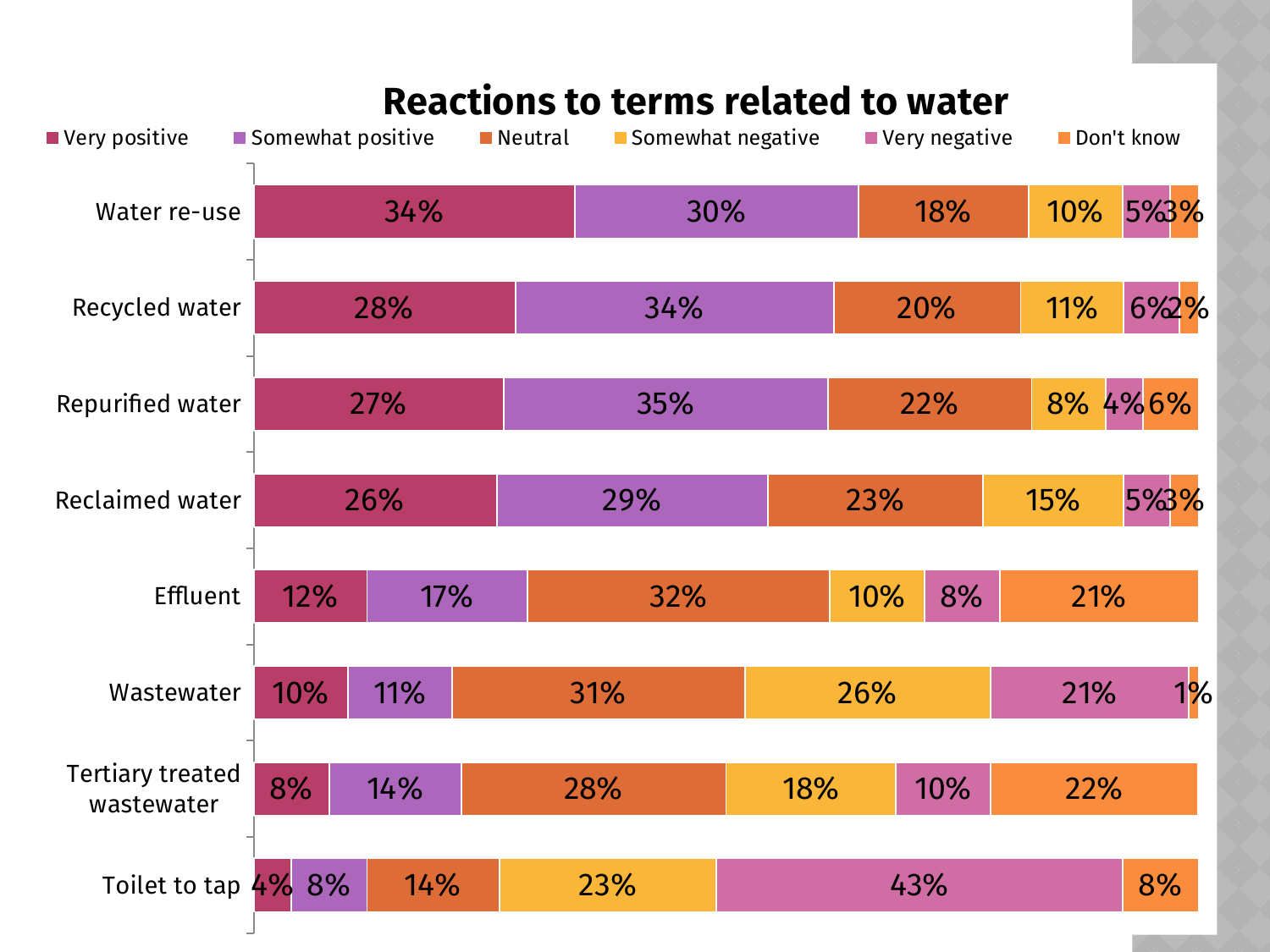

### Chart: Reactions to terms related to water

| Category | Very positive | Somewhat positive | Neutral | Somewhat negative | Very negative | Don't know |
|---|---|---|---|---|---|---|
| Toilet to tap | 0.04000000000000005 | 0.0800000000000001 | 0.14 | 0.23 | 0.4300000000000004 | 0.0800000000000001 |
| Tertiary treated wastewater | 0.0800000000000001 | 0.14 | 0.2800000000000001 | 0.18000000000000022 | 0.1 | 0.2200000000000001 |
| Wastewater | 0.1 | 0.11000000000000006 | 0.31000000000000044 | 0.26 | 0.21000000000000021 | 0.010000000000000012 |
| Effluent | 0.12000000000000002 | 0.17 | 0.3200000000000005 | 0.1 | 0.0800000000000001 | 0.21000000000000021 |
| Reclaimed water | 0.26 | 0.2900000000000003 | 0.23 | 0.15000000000000022 | 0.05000000000000004 | 0.03000000000000002 |
| Repurified water | 0.27 | 0.3500000000000003 | 0.2200000000000001 | 0.0800000000000001 | 0.04000000000000005 | 0.06000000000000008 |
| Recycled water | 0.2800000000000001 | 0.34000000000000036 | 0.2 | 0.11000000000000006 | 0.06000000000000008 | 0.020000000000000025 |
| Water re-use | 0.34000000000000036 | 0.3000000000000003 | 0.18000000000000022 | 0.1 | 0.05000000000000004 | 0.03000000000000002 |